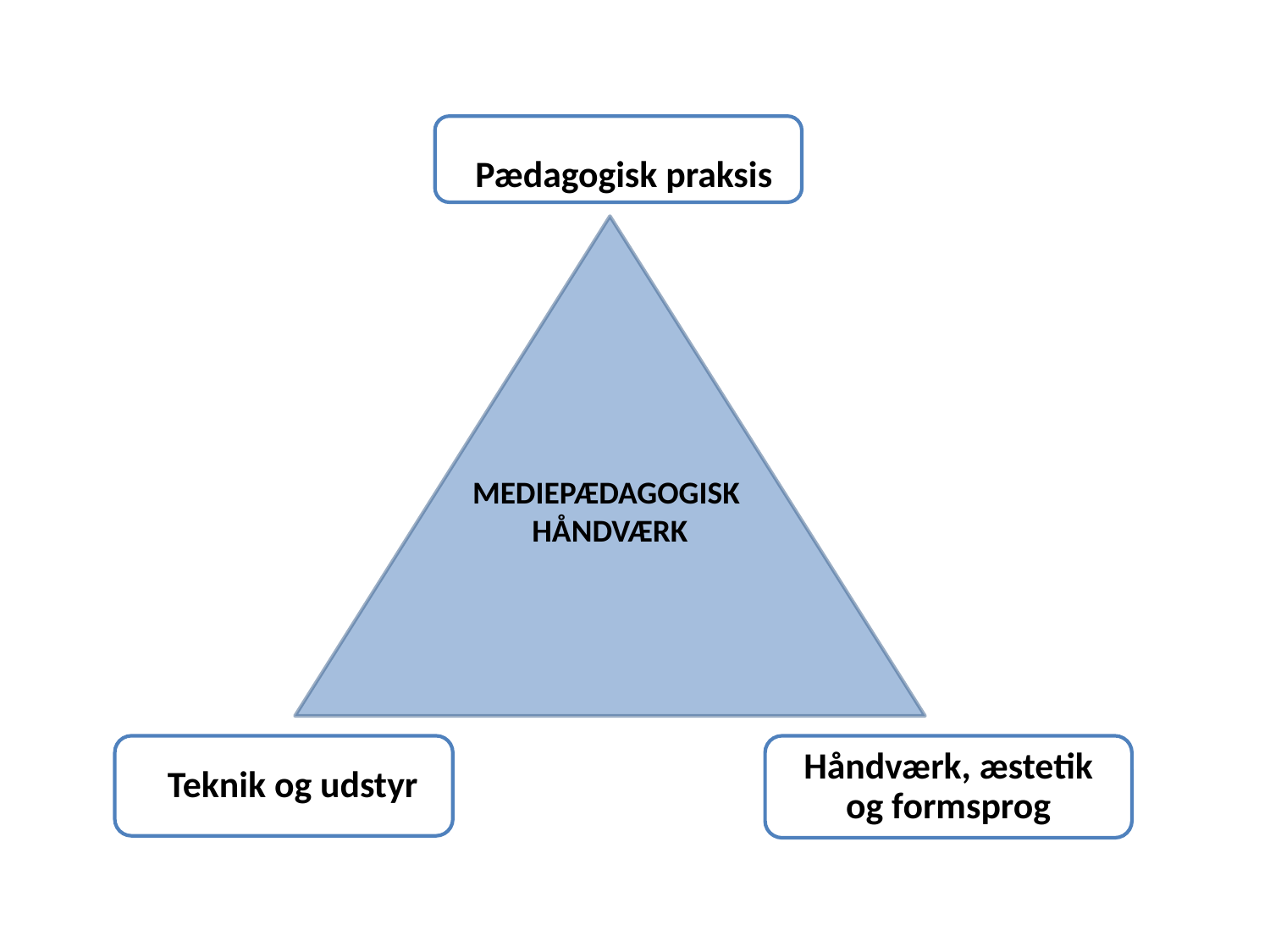

Pædagogisk praksis
MEDIEPÆDAGOGISK  HÅNDVÆRK

Teknik og udstyr

Håndværk, æstetik og formsprog